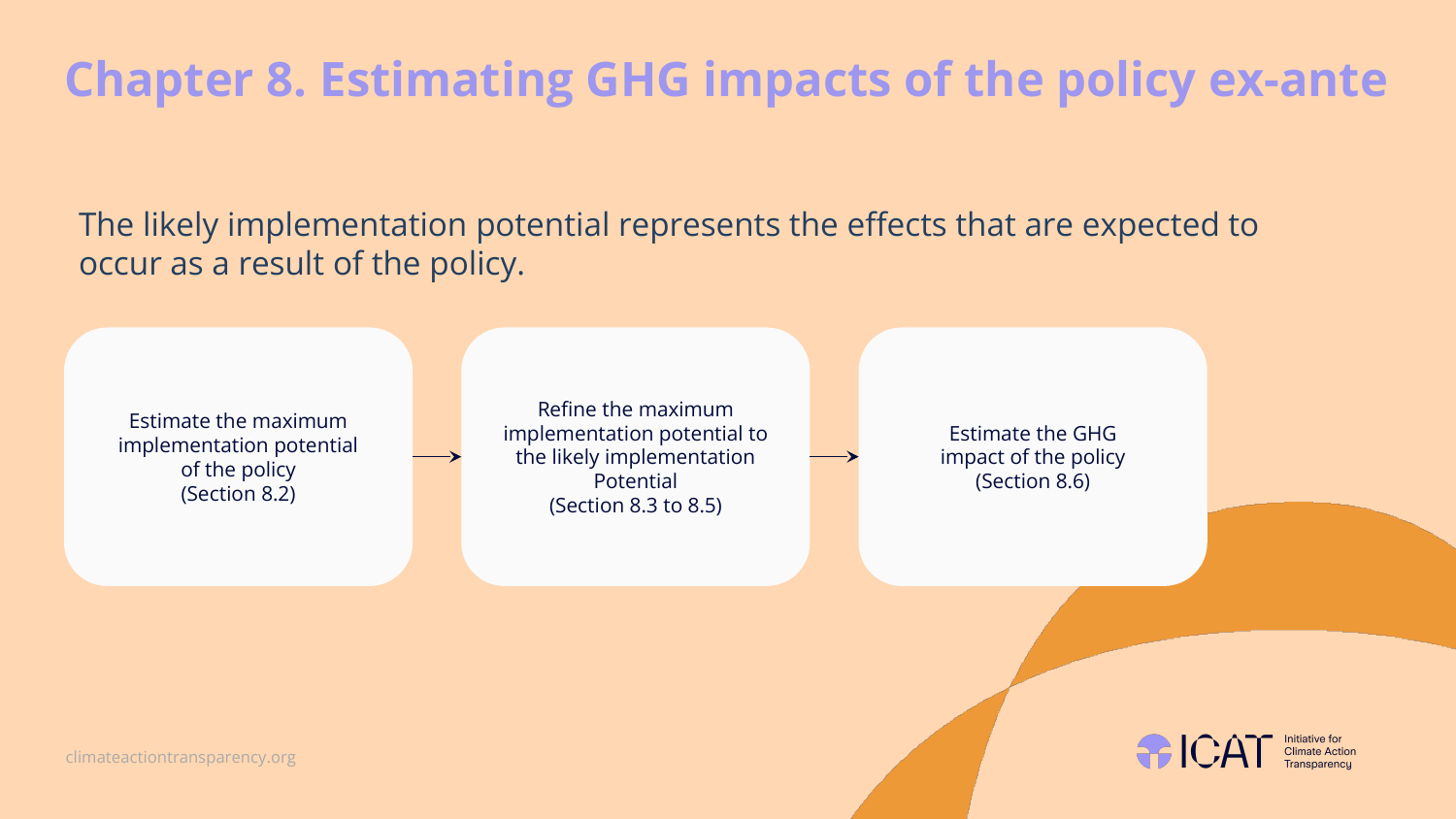

# Chapter 8. Estimating GHG impacts of the policy ex-ante
The likely implementation potential represents the effects that are expected to occur as a result of the policy.
Estimate the maximum
implementation potential
of the policy
(Section 8.2)
Refine the maximum
implementation potential to
the likely implementation
Potential
(Section 8.3 to 8.5)
Estimate the GHG
impact of the policy
(Section 8.6)